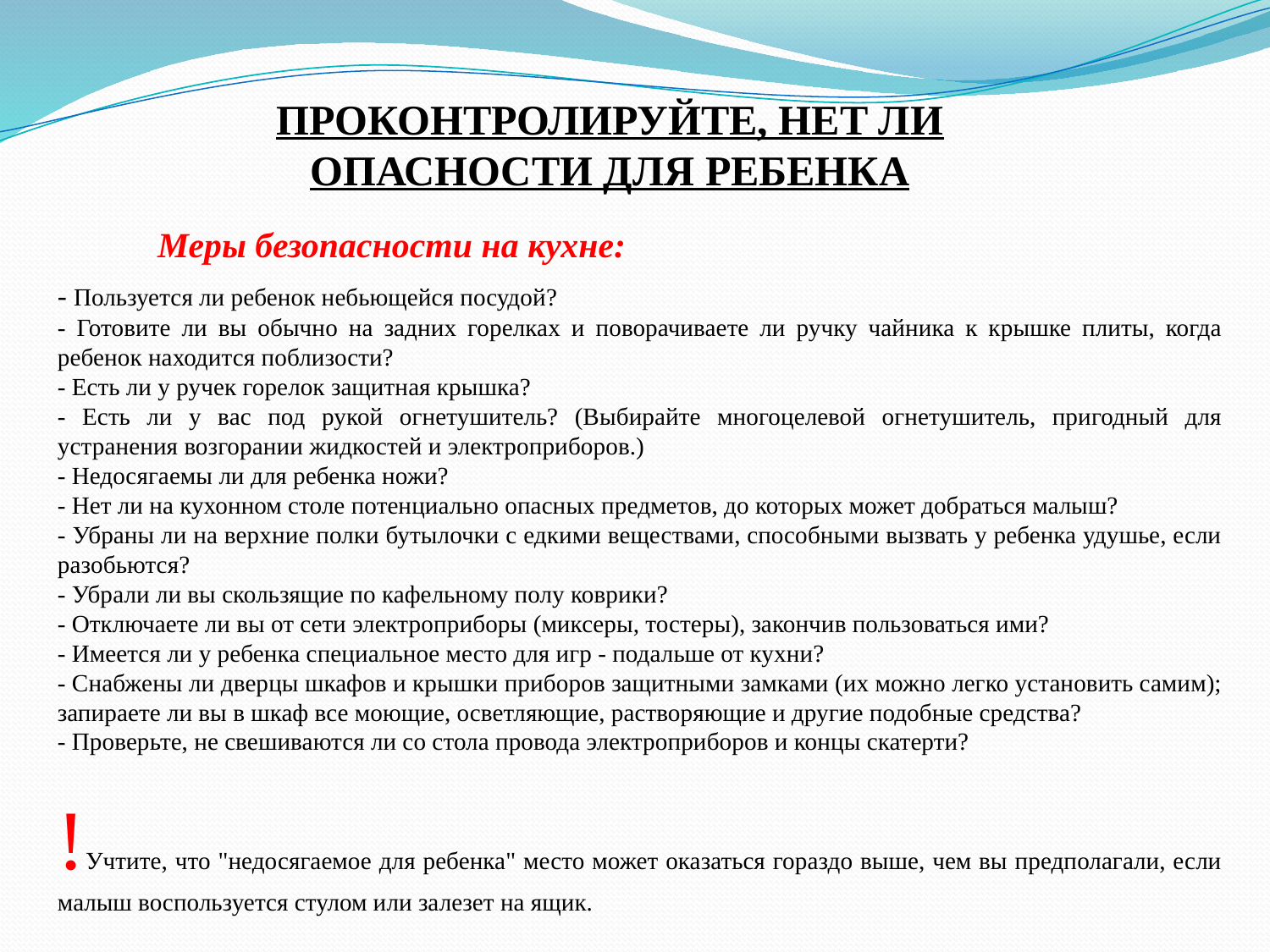

ПРОКОНТРОЛИРУЙТЕ, НЕТ ЛИ ОПАСНОСТИ ДЛЯ РЕБЕНКА
Меры безопасности на кухне:
- Пользуется ли ребенок небьющейся посудой?
- Готовите ли вы обычно на задних горелках и поворачиваете ли ручку чайника к крышке плиты, когда ребенок находится поблизости?
- Есть ли у ручек горелок защитная крышка?
- Есть ли у вас под рукой огнетушитель? (Выбирайте многоцелевой огнетушитель, пригодный для устранения возгорании жидкостей и электроприборов.)
- Недосягаемы ли для ребенка ножи?
- Нет ли на кухонном столе потенциально опасных предметов, до которых может добраться малыш?
- Убраны ли на верхние полки бутылочки с едкими веществами, способными вызвать у ребенка удушье, если разобьются?
- Убрали ли вы скользящие по кафельному полу коврики?
- Отключаете ли вы от сети электроприборы (миксеры, тостеры), закончив пользоваться ими?
- Имеется ли у ребенка специальное место для игр - подальше от кухни?
- Снабжены ли дверцы шкафов и крышки приборов защитными замками (их можно легко установить самим); запираете ли вы в шкаф все моющие, осветляющие, растворяющие и другие подобные средства?
- Проверьте, не свешиваются ли со стола провода электроприборов и концы скатерти?

!Учтите, что "недосягаемое для ребенка" место может оказаться гораздо выше, чем вы предполагали, если малыш воспользуется стулом или залезет на ящик.